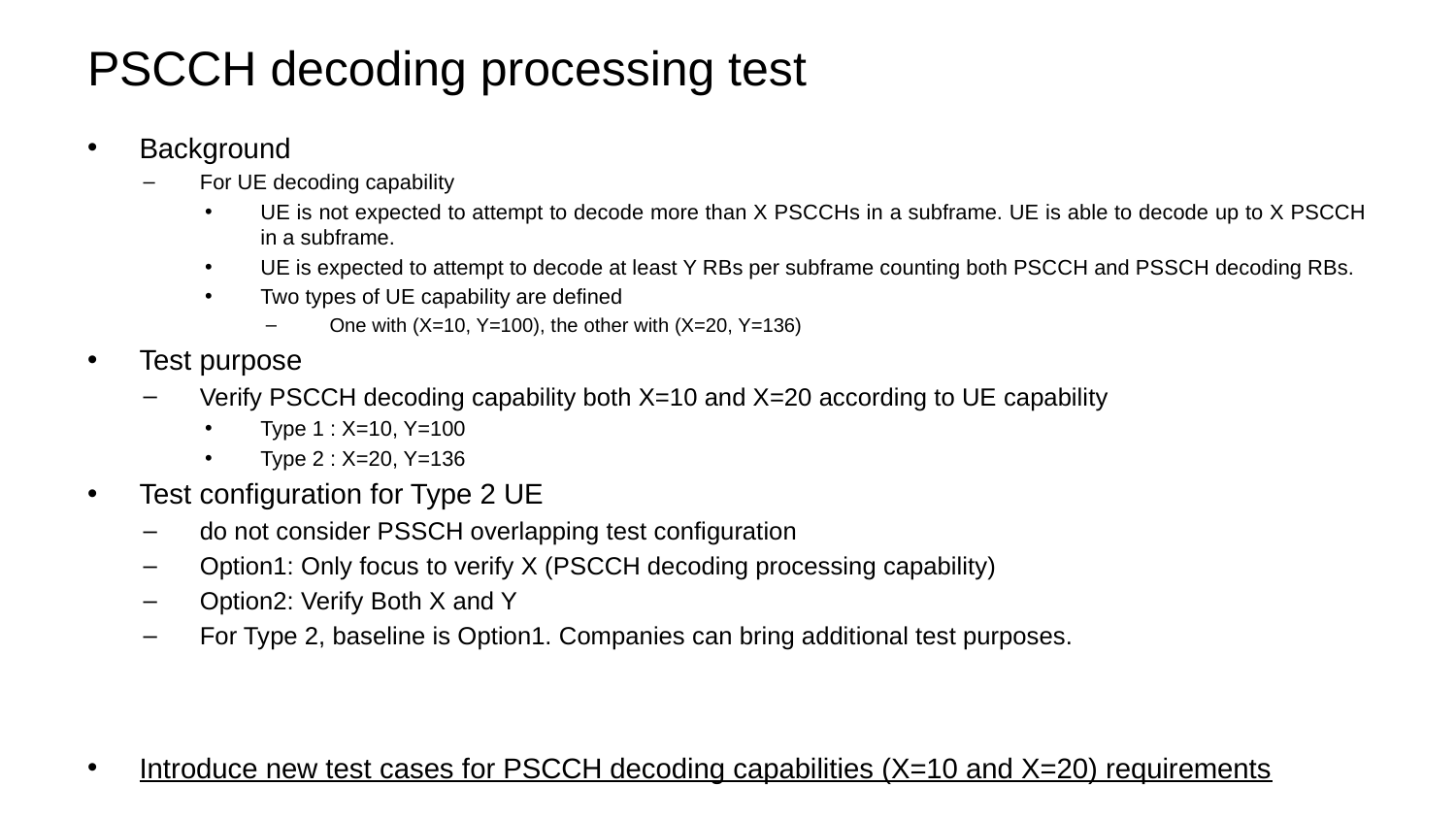

# PSCCH decoding processing test
Background
For UE decoding capability
UE is not expected to attempt to decode more than X PSCCHs in a subframe. UE is able to decode up to X PSCCH in a subframe.
UE is expected to attempt to decode at least Y RBs per subframe counting both PSCCH and PSSCH decoding RBs.
Two types of UE capability are defined
One with (X=10, Y=100), the other with (X=20, Y=136)
Test purpose
Verify PSCCH decoding capability both X=10 and X=20 according to UE capability
Type 1 : X=10, Y=100
Type 2 : X=20, Y=136
Test configuration for Type 2 UE
do not consider PSSCH overlapping test configuration
Option1: Only focus to verify X (PSCCH decoding processing capability)
Option2: Verify Both X and Y
For Type 2, baseline is Option1. Companies can bring additional test purposes.

Introduce new test cases for PSCCH decoding capabilities (X=10 and X=20) requirements